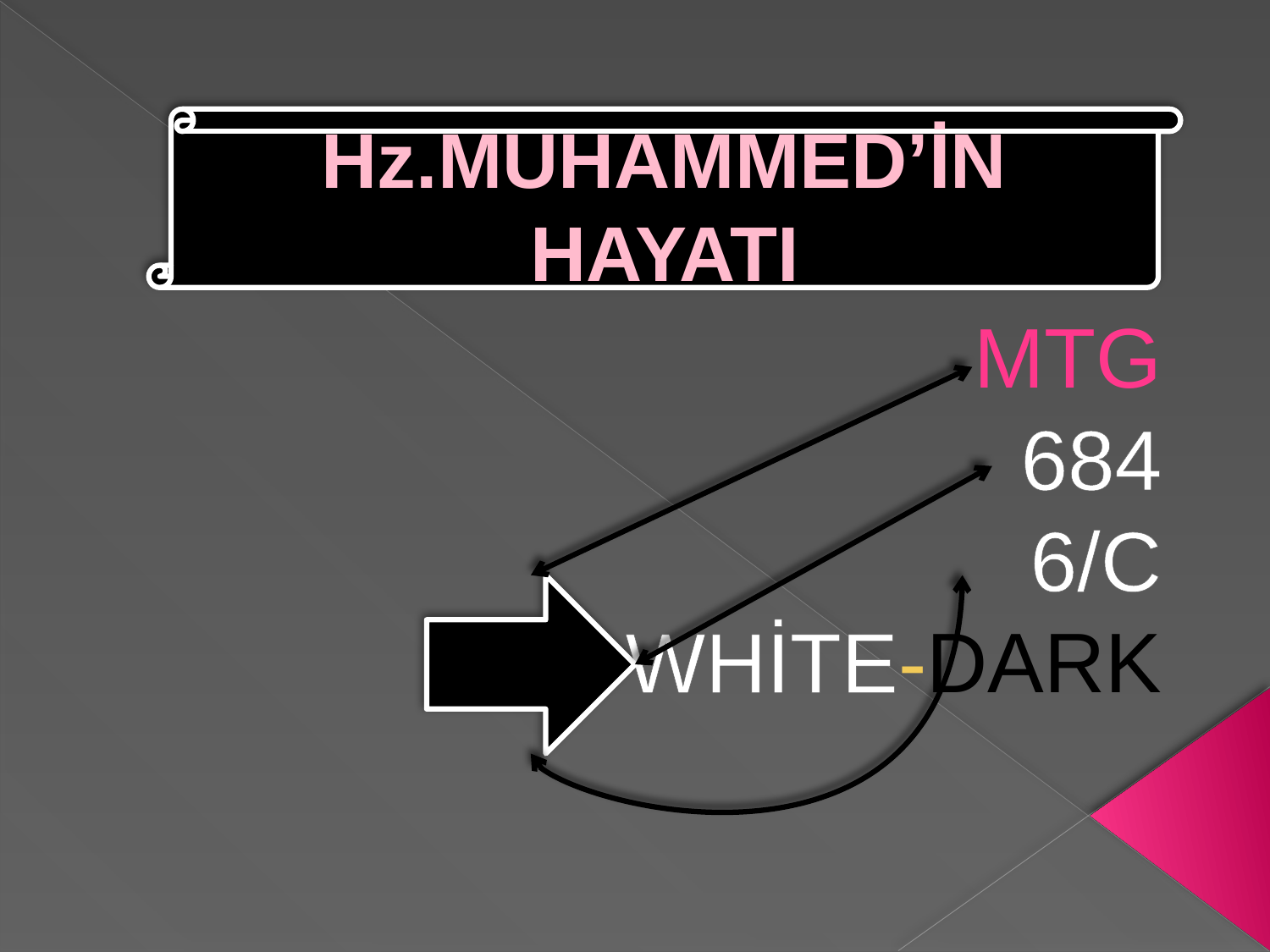

# Hz.MUHAMMED’İN HAYATI
Hz.MUHAMMED’İN HAYATI
MTG
684
6/C
WHİTE-DARK